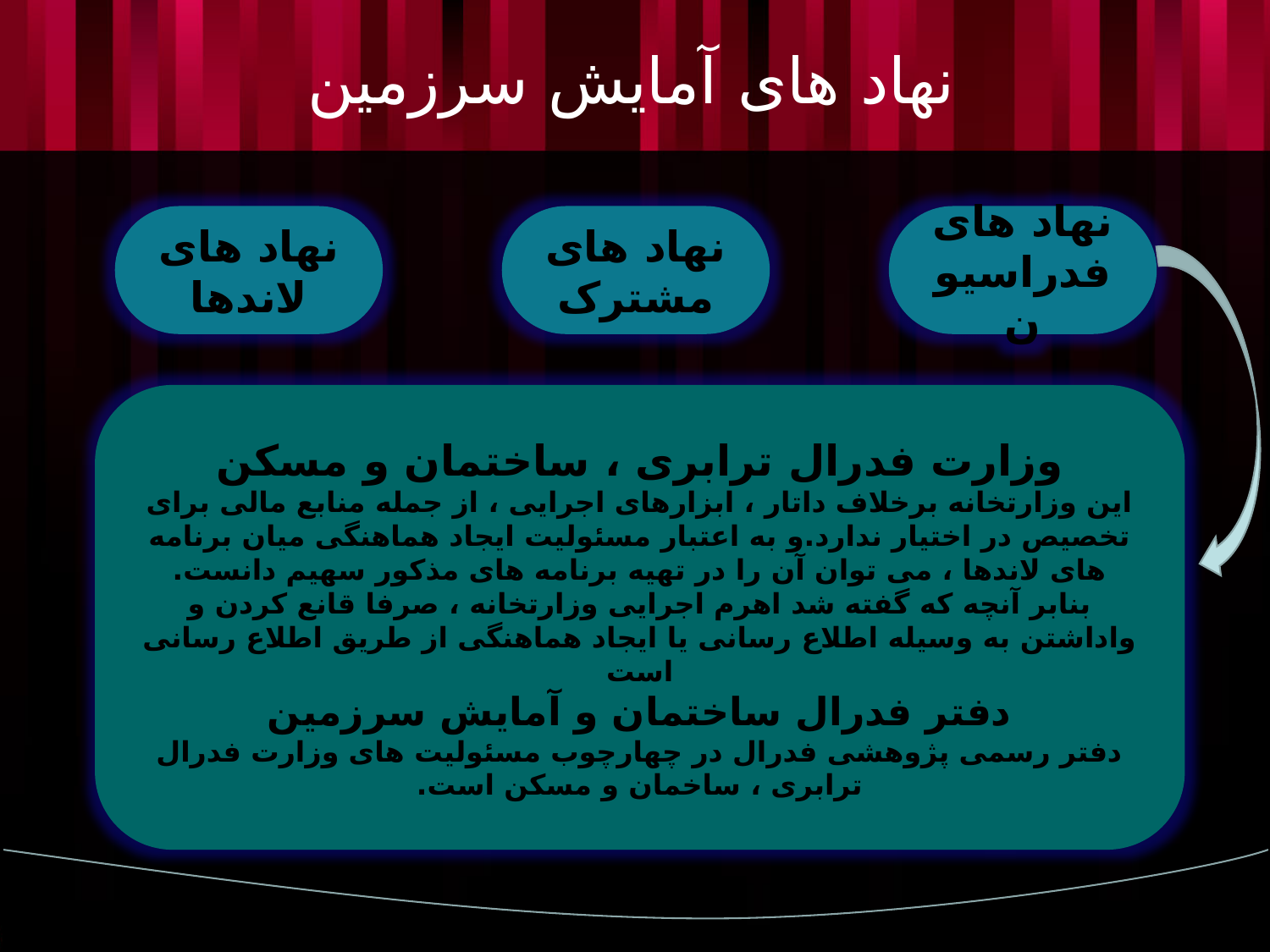

# نهاد های آمایش سرزمین
نهاد های لاندها
نهاد های فدراسیون
نهاد های مشترک

وزارت فدرال ترابری ، ساختمان و مسکن
این وزارتخانه برخلاف داتار ، ابزارهای اجرایی ، از جمله منابع مالی برای تخصیص در اختیار ندارد.و به اعتبار مسئولیت ایجاد هماهنگی میان برنامه های لاندها ، می توان آن را در تهیه برنامه های مذکور سهیم دانست.
بنابر آنچه که گفته شد اهرم اجرایی وزارتخانه ، صرفا قانع کردن و واداشتن به وسیله اطلاع رسانی یا ایجاد هماهنگی از طریق اطلاع رسانی است
دفتر فدرال ساختمان و آمایش سرزمین
دفتر رسمی پژوهشی فدرال در چهارچوب مسئولیت های وزارت فدرال ترابری ، ساخمان و مسکن است.